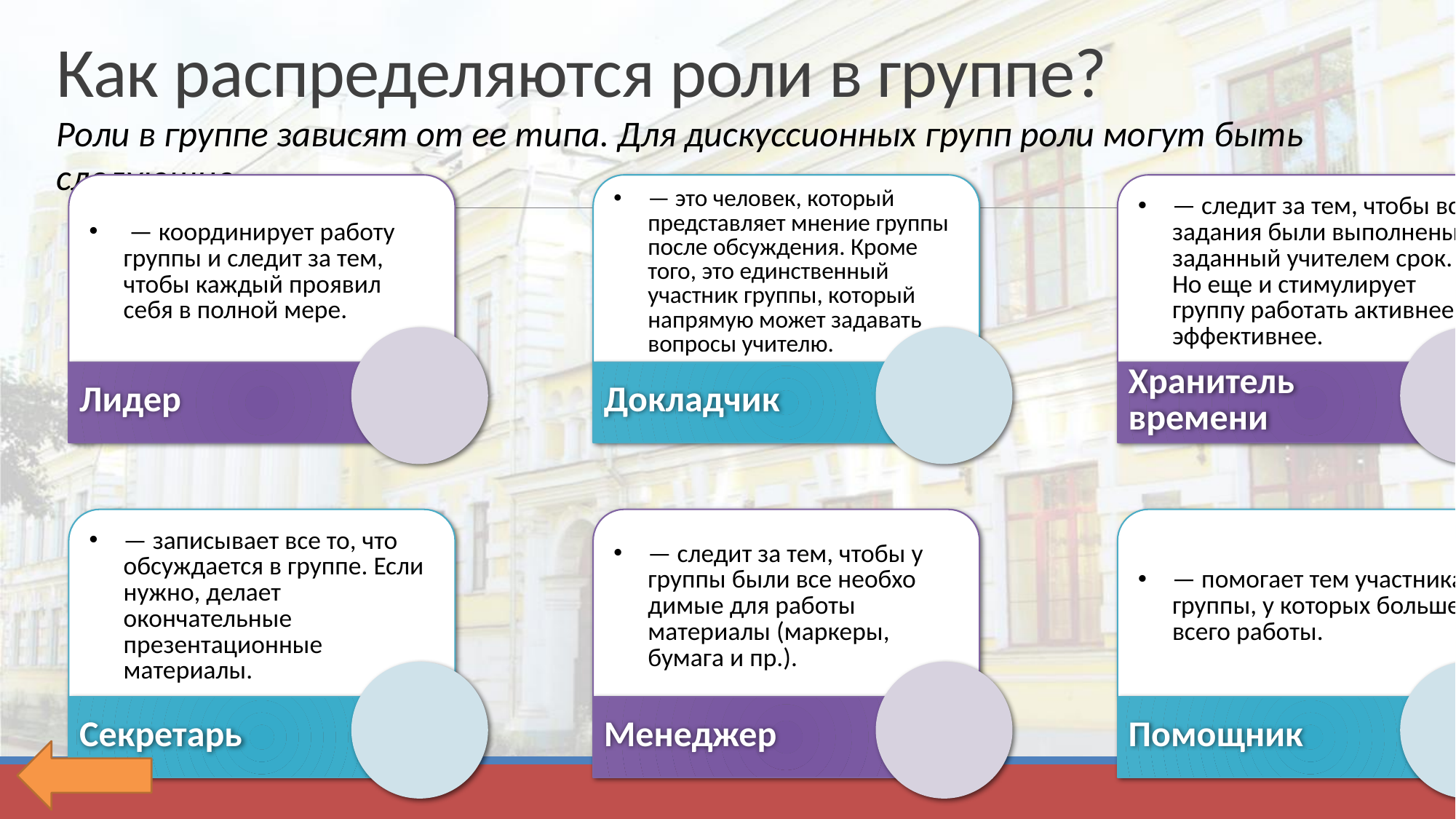

# Как распределяются роли в группе?
Роли в группе зависят от ее типа. Для дискуссионных групп роли могут быть следующие
Лидер
Докладчик
Хранитель времени
Секретарь
Менеджер
Помощник
 — координирует работу группы и следит за тем, чтобы каждый проявил себя в полной мере.
— записывает все то, что обсуждается в группе. Если нужно, делает окончательные презентационные материалы.
— следит за тем, чтобы у группы были все необхо­димые для работы материалы (маркеры, бумага и пр.).